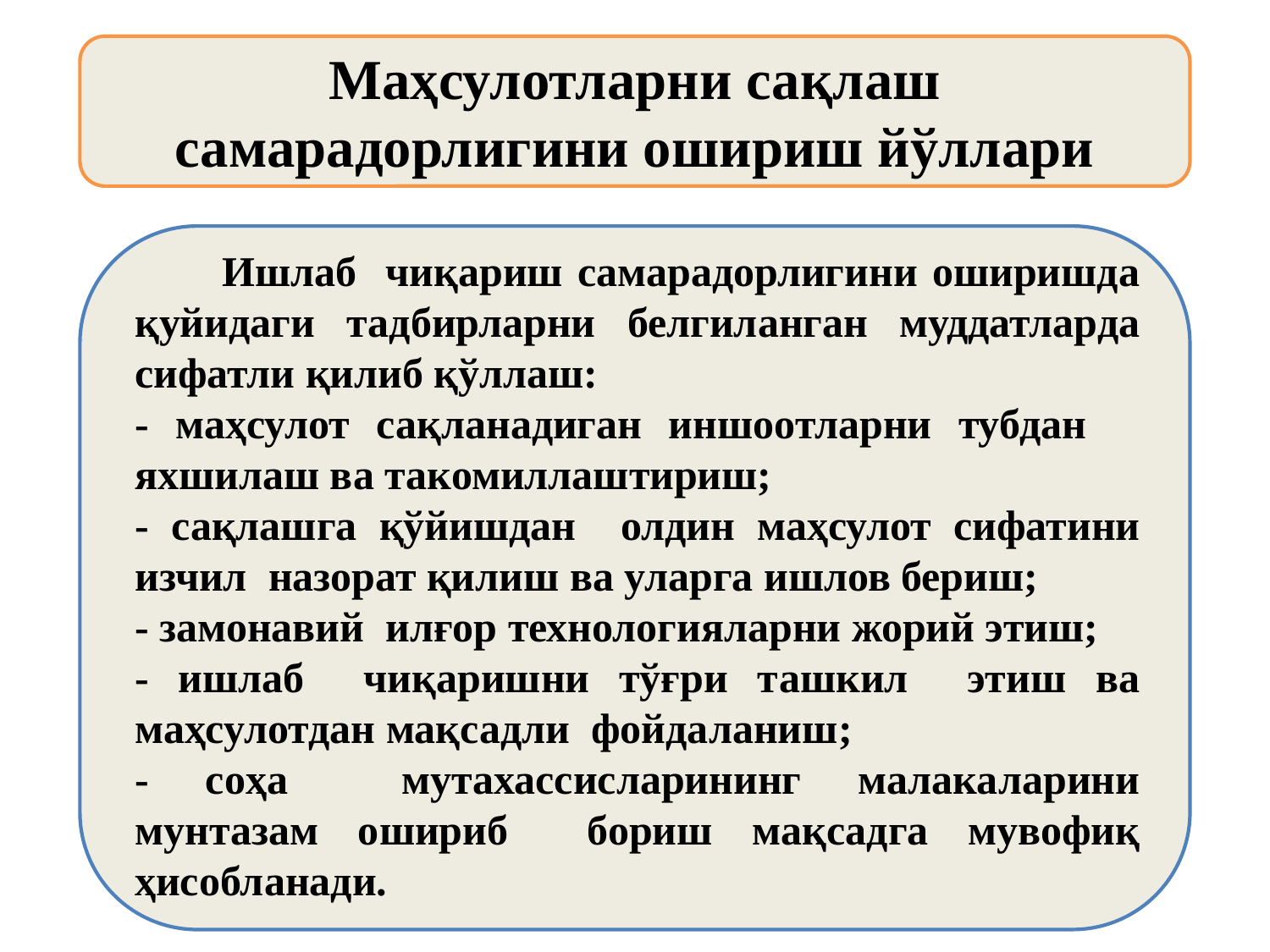

Маҳсулотларни сақлаш самарадорлигини ошириш йўллари

      Ишлаб  чиқариш самарадорлигини оширишда қуйидаги тадбирларни белгиланган муддатларда сифатли қилиб қўллаш:
- маҳсулот сақланадиган иншоотларни тубдан   яхшилаш ва такомиллаштириш;
- сақлашга қўйишдан  олдин маҳсулот сифатини изчил  назорат қилиш ва уларга ишлов бериш;
- замонавий  илғор технологияларни жорий этиш;
- ишлаб  чиқаришни тўғри ташкил  этиш ва маҳсулотдан мақсадли  фойдаланиш;
- соҳа  мутахассисларининг малакаларини мунтазам ошириб  бориш мақсадга мувофиқ ҳисобланади.